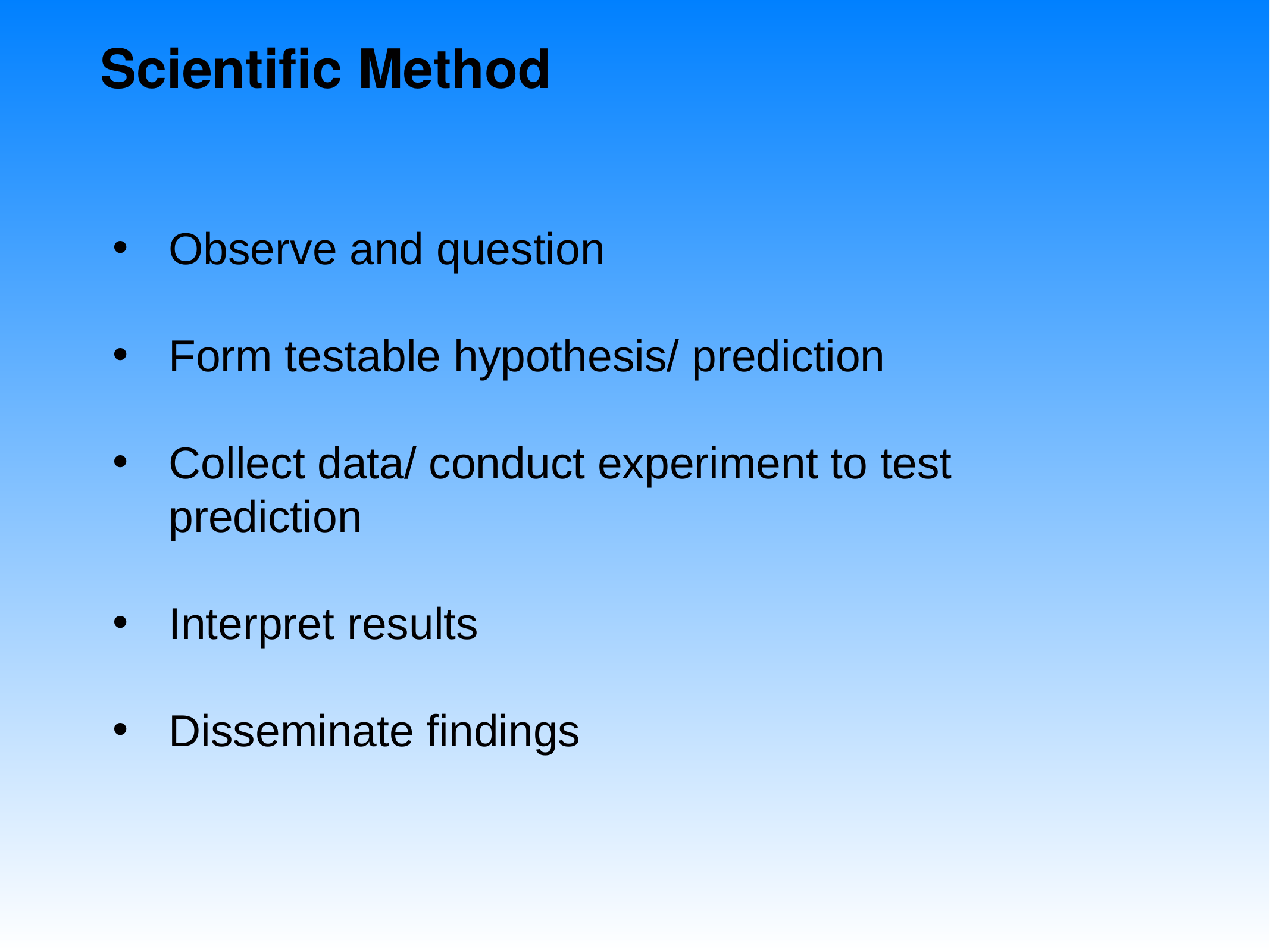

Scientific Method
Observe and question

Form testable hypothesis/ prediction

Collect data/ conduct experiment to test prediction

Interpret results

Disseminate findings